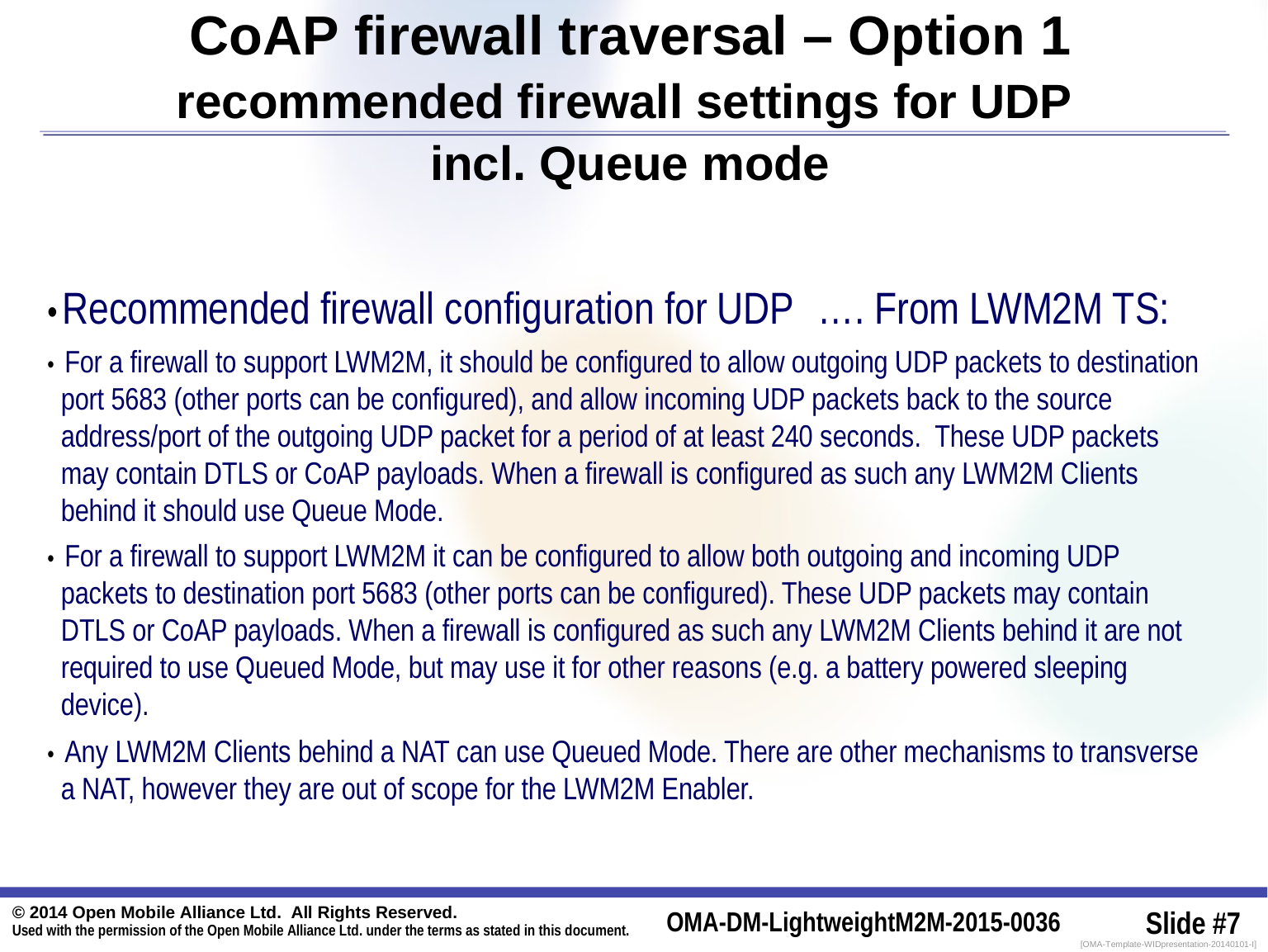

# CoAP firewall traversal – Option 1 recommended firewall settings for UDP incl. Queue mode
• Recommended firewall configuration for UDP	…. From LWM2M TS:
•  For a firewall to support LWM2M, it should be configured to allow outgoing UDP packets to destination port 5683 (other ports can be configured), and allow incoming UDP packets back to the source address/port of the outgoing UDP packet for a period of at least 240 seconds.  These UDP packets may contain DTLS or CoAP payloads. When a firewall is configured as such any LWM2M Clients behind it should use Queue Mode.
•  For a firewall to support LWM2M it can be configured to allow both outgoing and incoming UDP packets to destination port 5683 (other ports can be configured). These UDP packets may contain DTLS or CoAP payloads. When a firewall is configured as such any LWM2M Clients behind it are not required to use Queued Mode, but may use it for other reasons (e.g. a battery powered sleeping device).
•  Any LWM2M Clients behind a NAT can use Queued Mode. There are other mechanisms to transverse a NAT, however they are out of scope for the LWM2M Enabler.

© 2014 Open Mobile Alliance Ltd.  All Rights Reserved.
Used with the permission of the Open Mobile Alliance Ltd. under the terms as stated in this document.
OMA-DM-LightweightM2M-2015-0036
Slide #7
[OMA-Template-WIDpresentation-20140101-I]